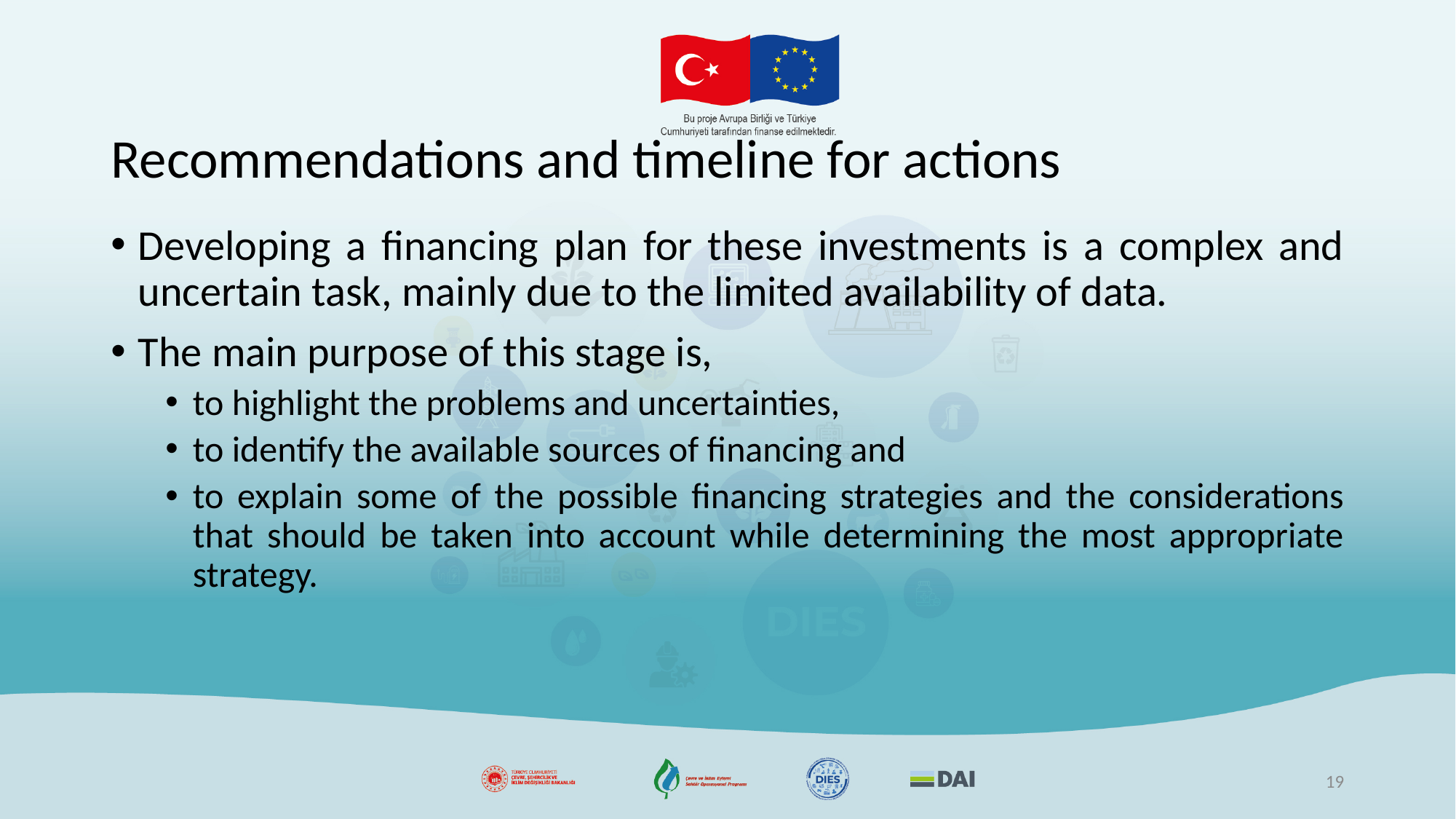

# Recommendations and timeline for actions
Developing a financing plan for these investments is a complex and uncertain task, mainly due to the limited availability of data.
The main purpose of this stage is,
to highlight the problems and uncertainties,
to identify the available sources of financing and
to explain some of the possible financing strategies and the considerations that should be taken into account while determining the most appropriate strategy.
19